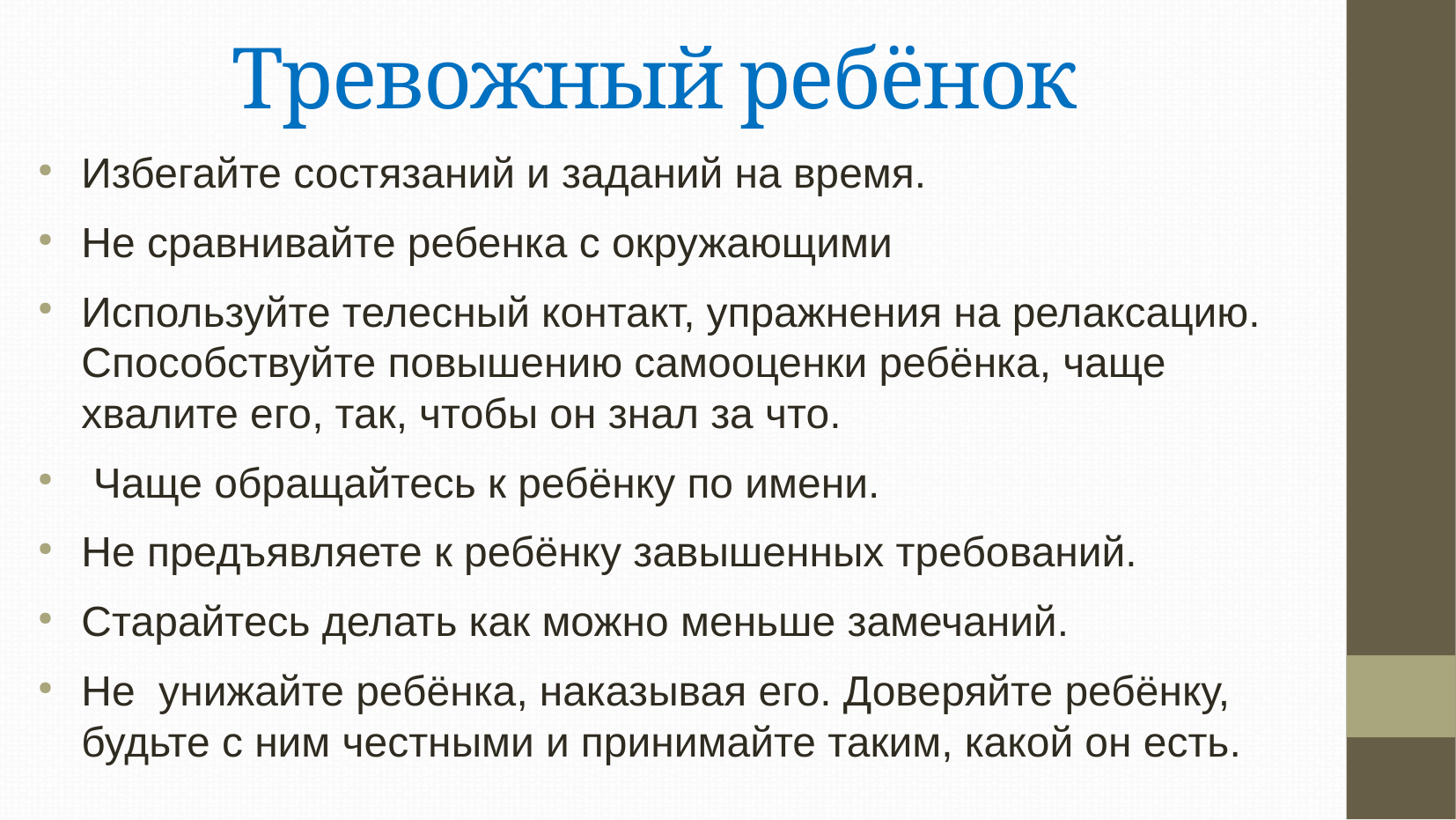

Тревожный ребёнок
Избегайте состязаний и заданий на время.
Не сравнивайте ребенка с окружающими
Используйте телесный контакт, упражнения на релаксацию. Способствуйте повышению самооценки ребёнка, чаще хвалите его, так, чтобы он знал за что.
 Чаще обращайтесь к ребёнку по имени.
Не предъявляете к ребёнку завышенных требований.
Старайтесь делать как можно меньше замечаний.
Не  унижайте ребёнка, наказывая его. Доверяйте ребёнку, будьте с ним честными и принимайте таким, какой он есть.